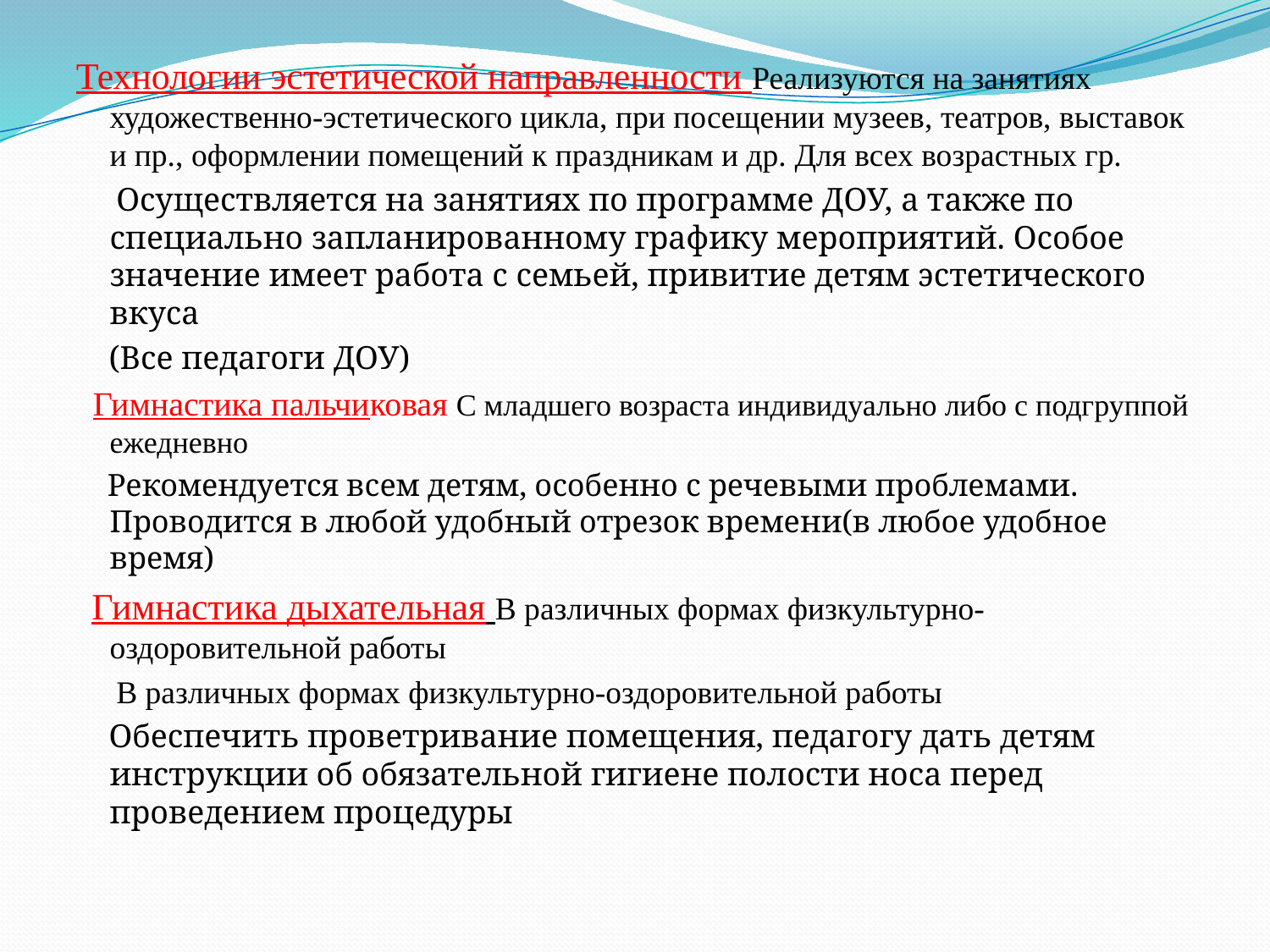

Технологии эстетической направленности Реализуются на занятиях художественно-эстетического цикла, при посещении музеев, театров, выставок и пр., оформлении помещений к праздникам и др. Для всех возрастных гр.
     Осуществляется на занятиях по программе ДОУ, а также по специально запланированному графику мероприятий. Особое значение имеет работа с семьей, привитие детям эстетического вкуса
    (Все педагоги ДОУ)
  Гимнастика пальчиковая С младшего возраста индивидуально либо с подгруппой ежедневно
    Рекомендуется всем детям, особенно с речевыми проблемами. Проводится в любой удобный отрезок времени(в любое удобное время)
  Гимнастика дыхательная В различных формах физкультурно-оздоровительной работы
     В различных формах физкультурно-оздоровительной работы
    Обеспечить проветривание помещения, педагогу дать детям инструкции об обязательной гигиене полости носа перед проведением процедуры